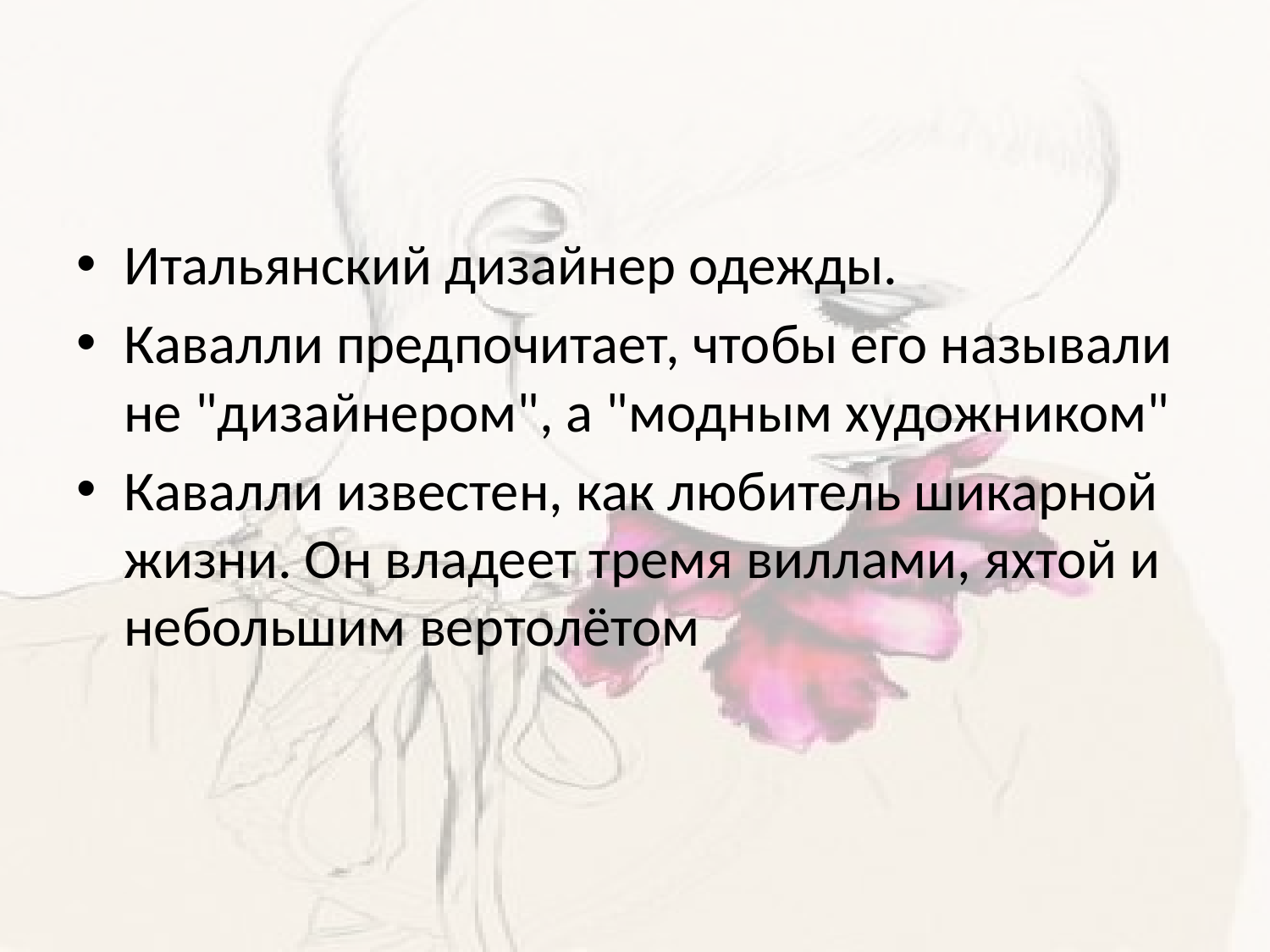

#
Итальянский дизайнер одежды.
Кавалли предпочитает, чтобы его называли не "дизайнером", а "модным художником"
Кавалли известен, как любитель шикарной жизни. Он владеет тремя виллами, яхтой и небольшим вертолётом